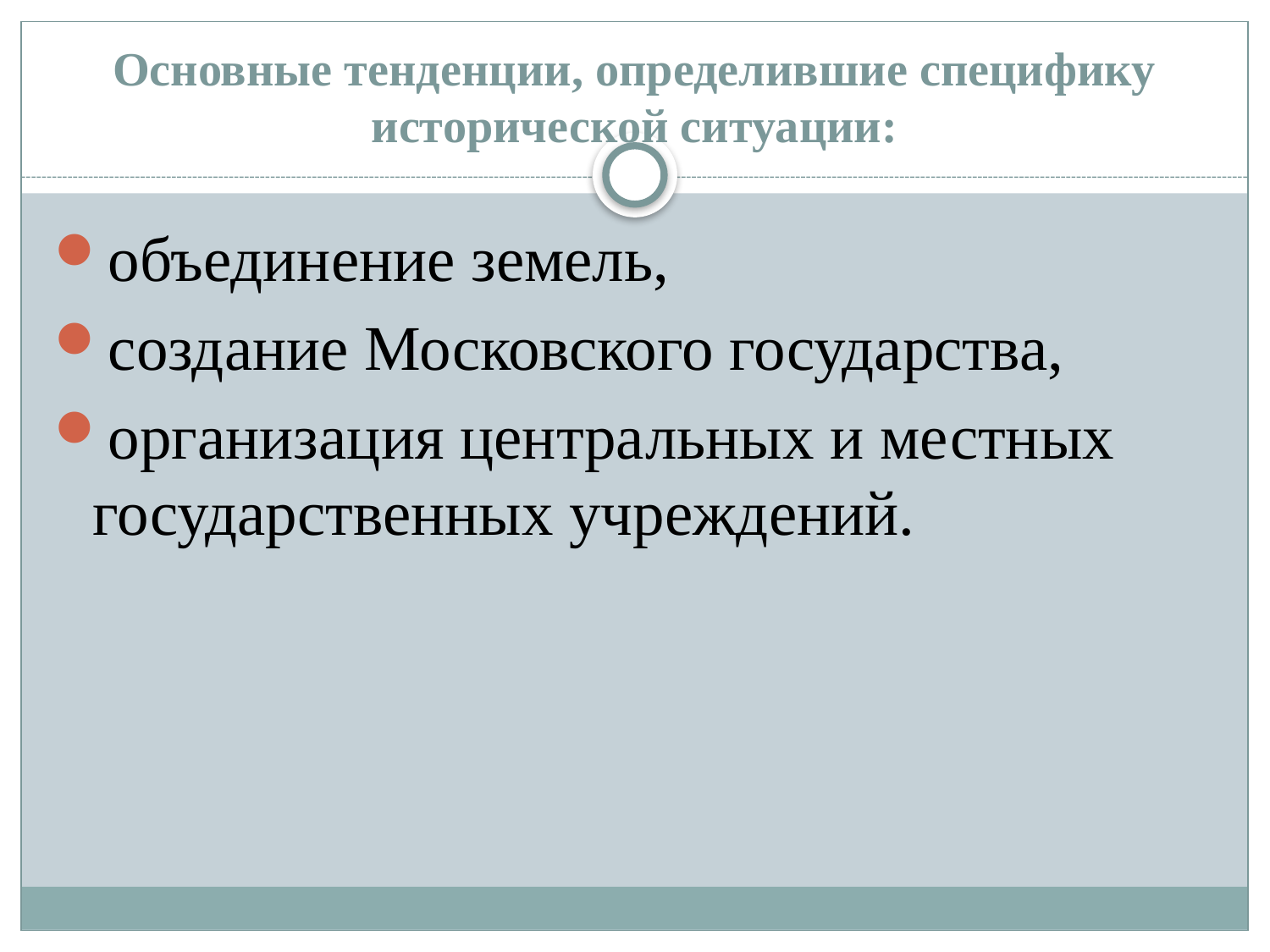

# Основные тенденции, определившие специфику исторической ситуации:
объединение земель,
создание Московского государства,
организация центральных и местных государственных учреждений.